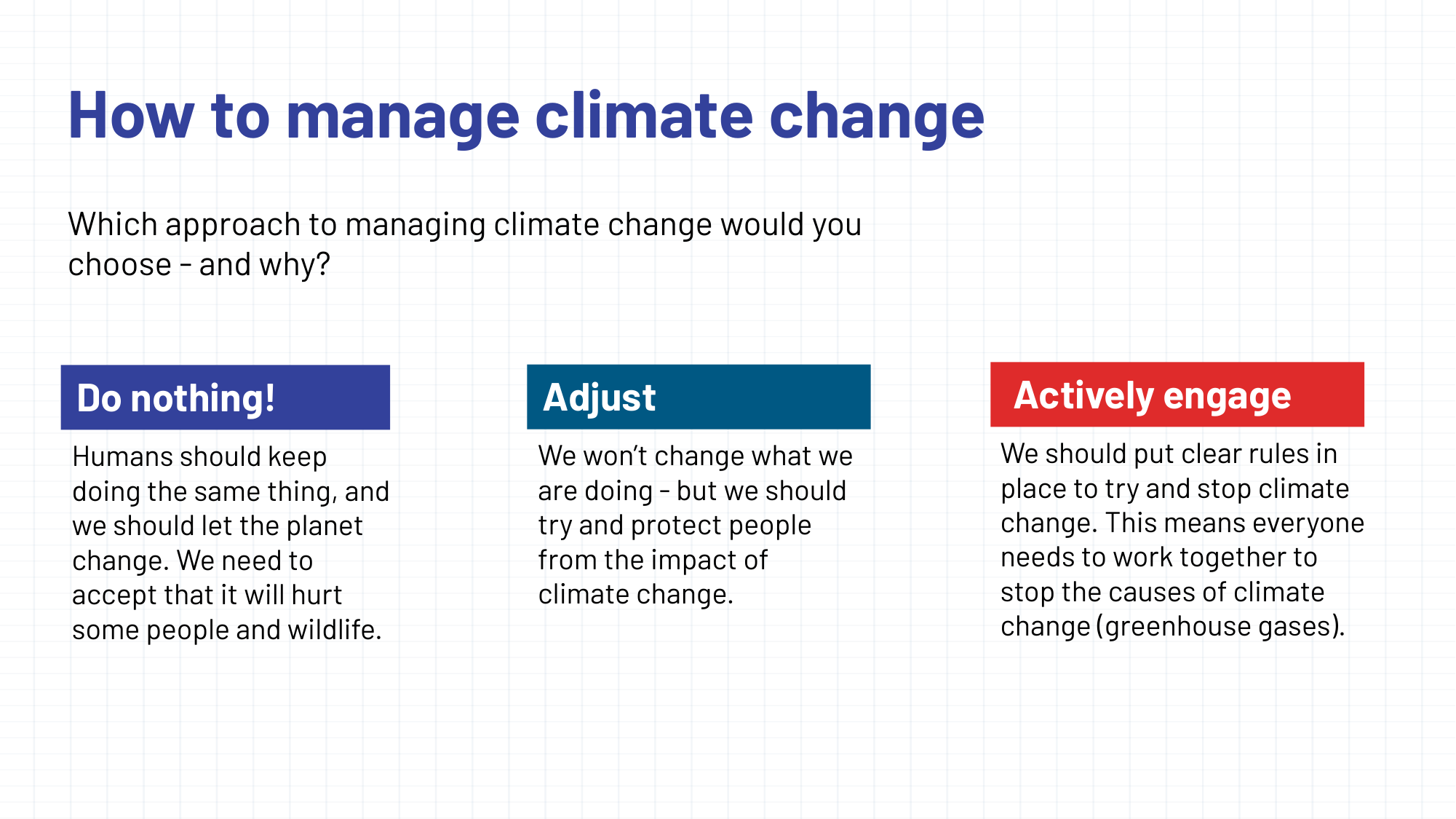

# How to manage climate change
Which approach to managing climate change would you choose - and why?

Actively engage

Adjust
Do nothing!
We should put clear rules in place to try and stop climate change. This means everyone needs to work together to stop the causes of climate change (greenhouse gases).
We won’t change what we are doing - but we should try and protect people from the impact of climate change.
Humans should keep doing the same thing, and we should let the planet change. We need to accept that it will hurt some people and wildlife.